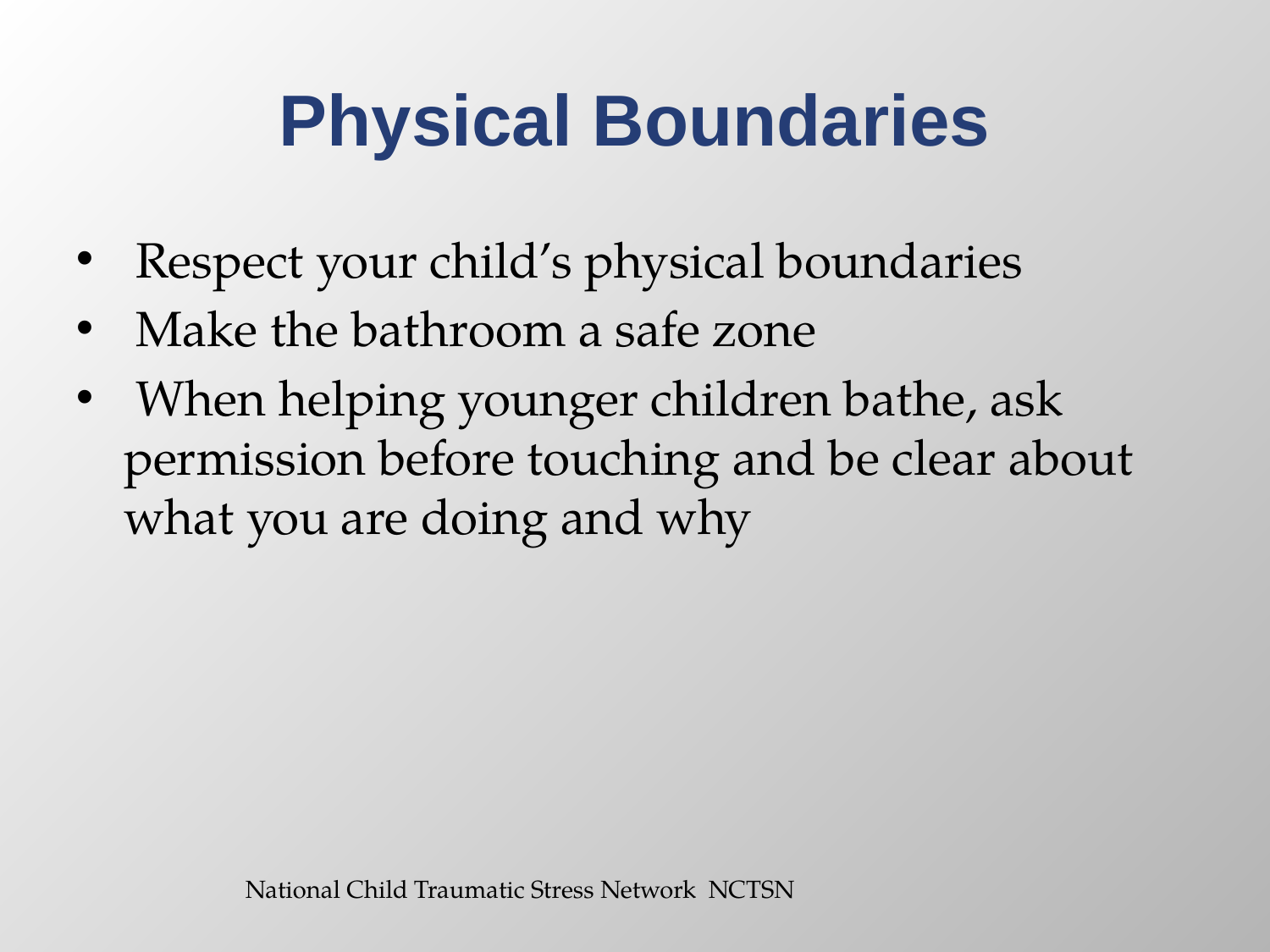

# Physical Boundaries
 Respect your child’s physical boundaries
 Make the bathroom a safe zone
 When helping younger children bathe, ask permission before touching and be clear about what you are doing and why
National Child Traumatic Stress Network  NCTSN